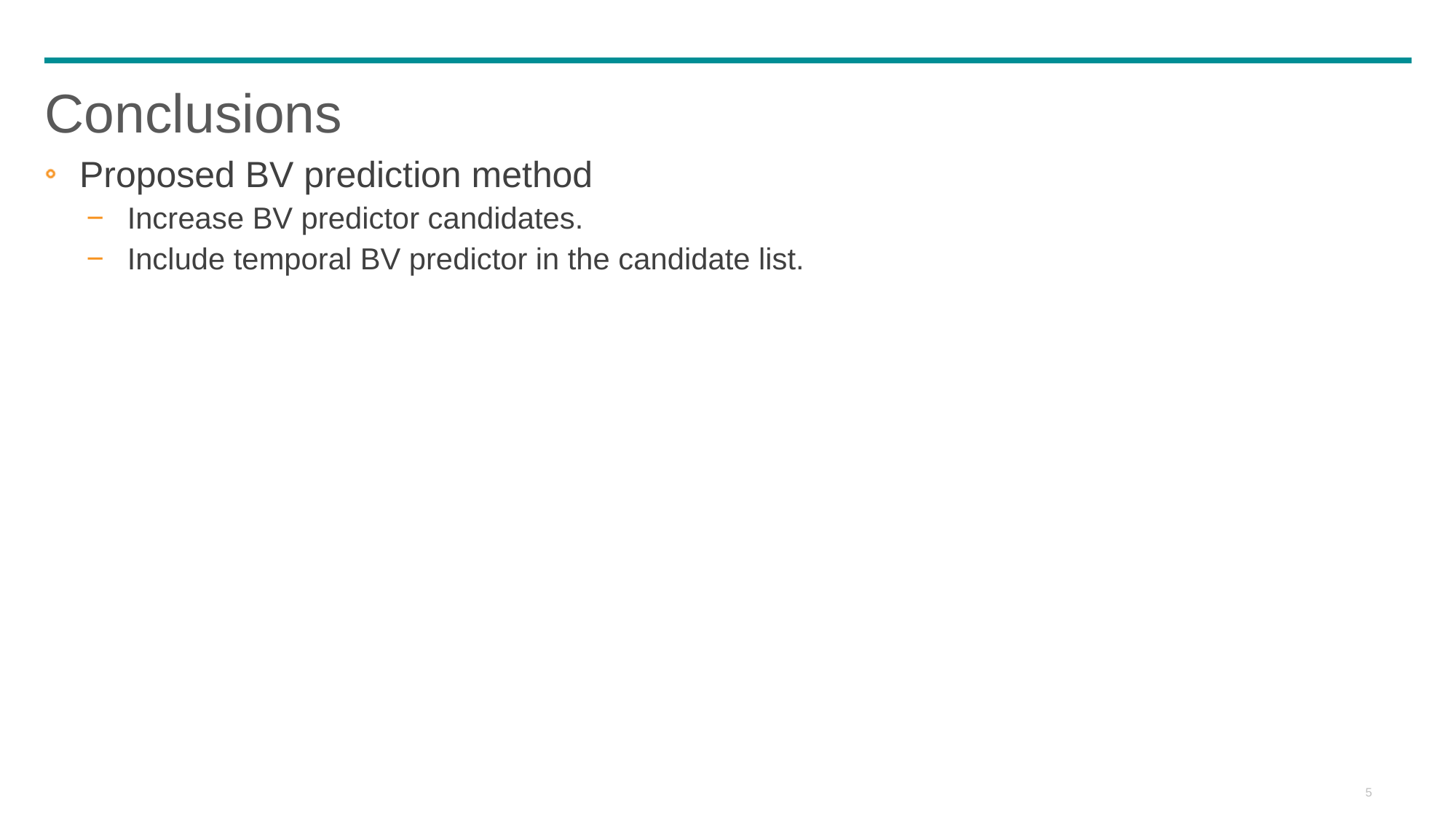

# Conclusions
Proposed BV prediction method
Increase BV predictor candidates.
Include temporal BV predictor in the candidate list.